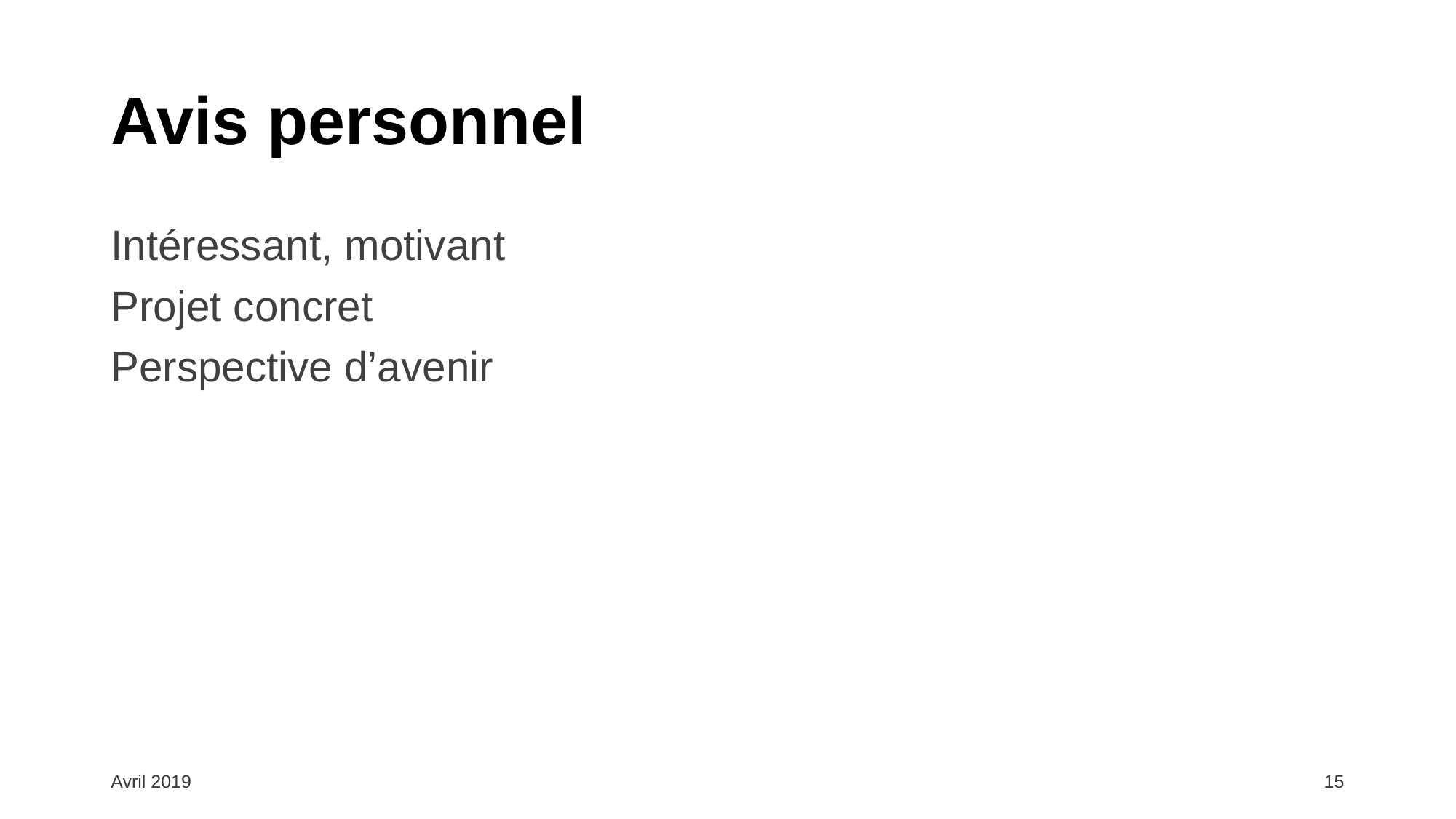

# Avis personnel
Intéressant, motivant
Projet concret
Perspective d’avenir

Avril 2019
15